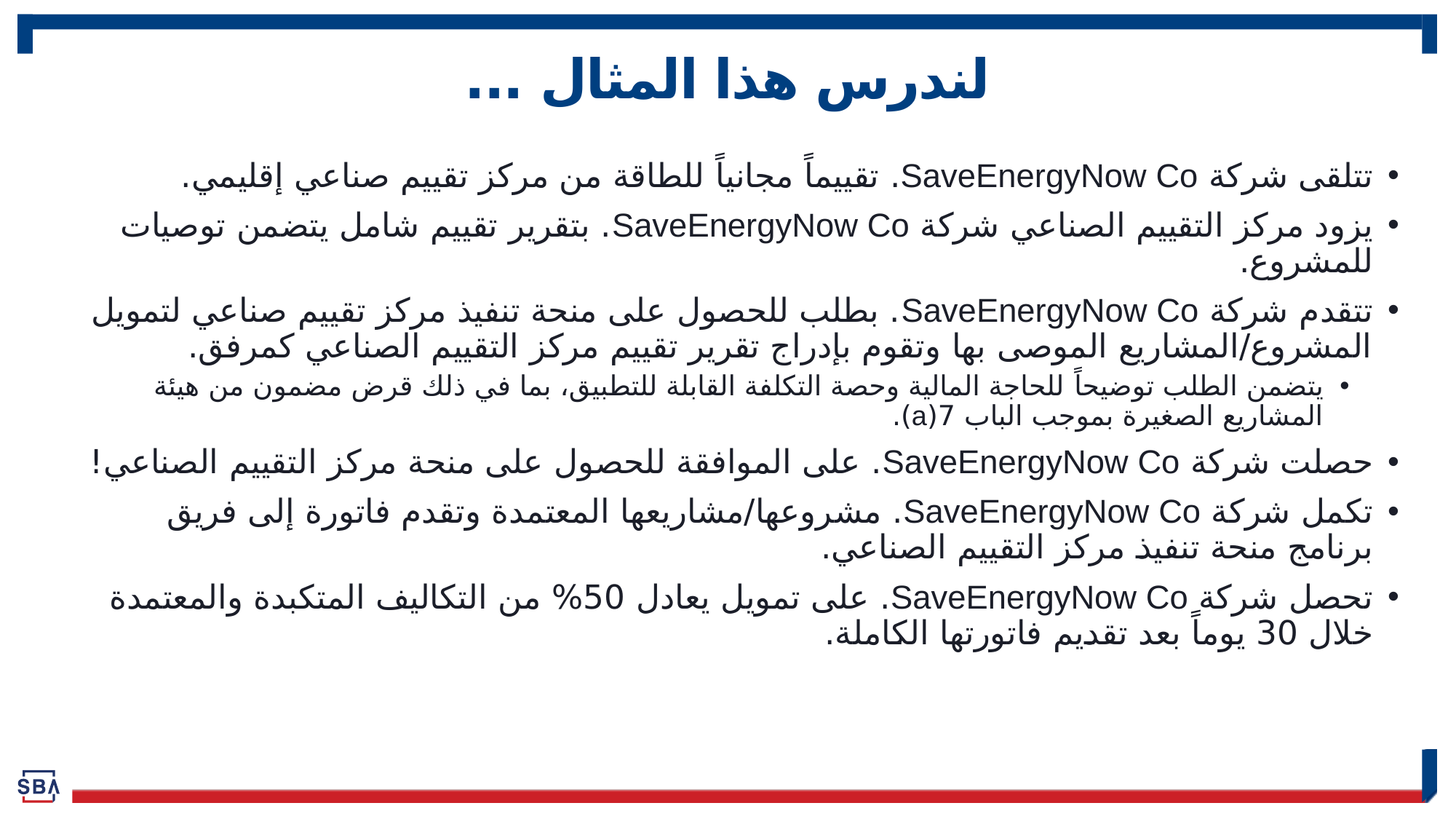

# لندرس هذا المثال ...
تتلقى شركة SaveEnergyNow Co. تقييماً مجانياً للطاقة من مركز تقييم صناعي إقليمي.
يزود مركز التقييم الصناعي شركة SaveEnergyNow Co. بتقرير تقييم شامل يتضمن توصيات للمشروع.
تتقدم شركة SaveEnergyNow Co. بطلب للحصول على منحة تنفيذ مركز تقييم صناعي لتمويل المشروع/المشاريع الموصى بها وتقوم بإدراج تقرير تقييم مركز التقييم الصناعي كمرفق.
يتضمن الطلب توضيحاً للحاجة المالية وحصة التكلفة القابلة للتطبيق، بما في ذلك قرض مضمون من هيئة المشاريع الصغيرة بموجب الباب 7(a).
حصلت شركة SaveEnergyNow Co. على الموافقة للحصول على منحة مركز التقييم الصناعي!
تكمل شركة SaveEnergyNow Co. مشروعها/مشاريعها المعتمدة وتقدم فاتورة إلى فريق برنامج منحة تنفيذ مركز التقييم الصناعي.
تحصل شركة SaveEnergyNow Co. على تمويل يعادل 50% من التكاليف المتكبدة والمعتمدة خلال 30 يوماً بعد تقديم فاتورتها الكاملة.